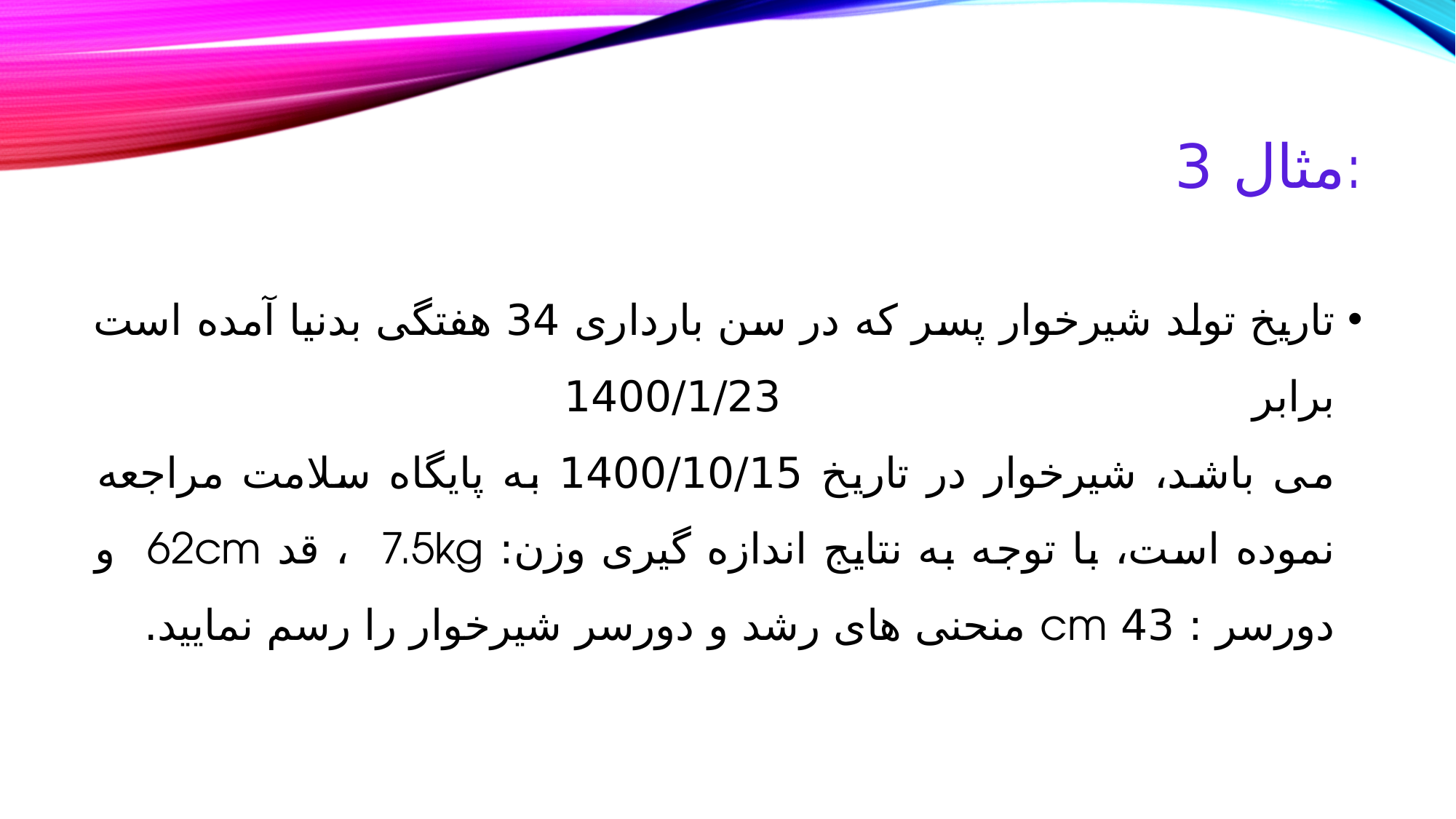

# مثال 3:
تاریخ تولد شیرخوار پسر که در سن بارداری 34 هفتگی بدنیا آمده است برابر 1400/1/23
می باشد، شیرخوار در تاریخ 1400/10/15 به پایگاه سلامت مراجعه نموده است، با توجه به نتایج اندازه گیری وزن: 7.5kg  ، قد 62cm  و دورسر : 43 cm منحنی های رشد و دورسر شیرخوار را رسم نمایید.